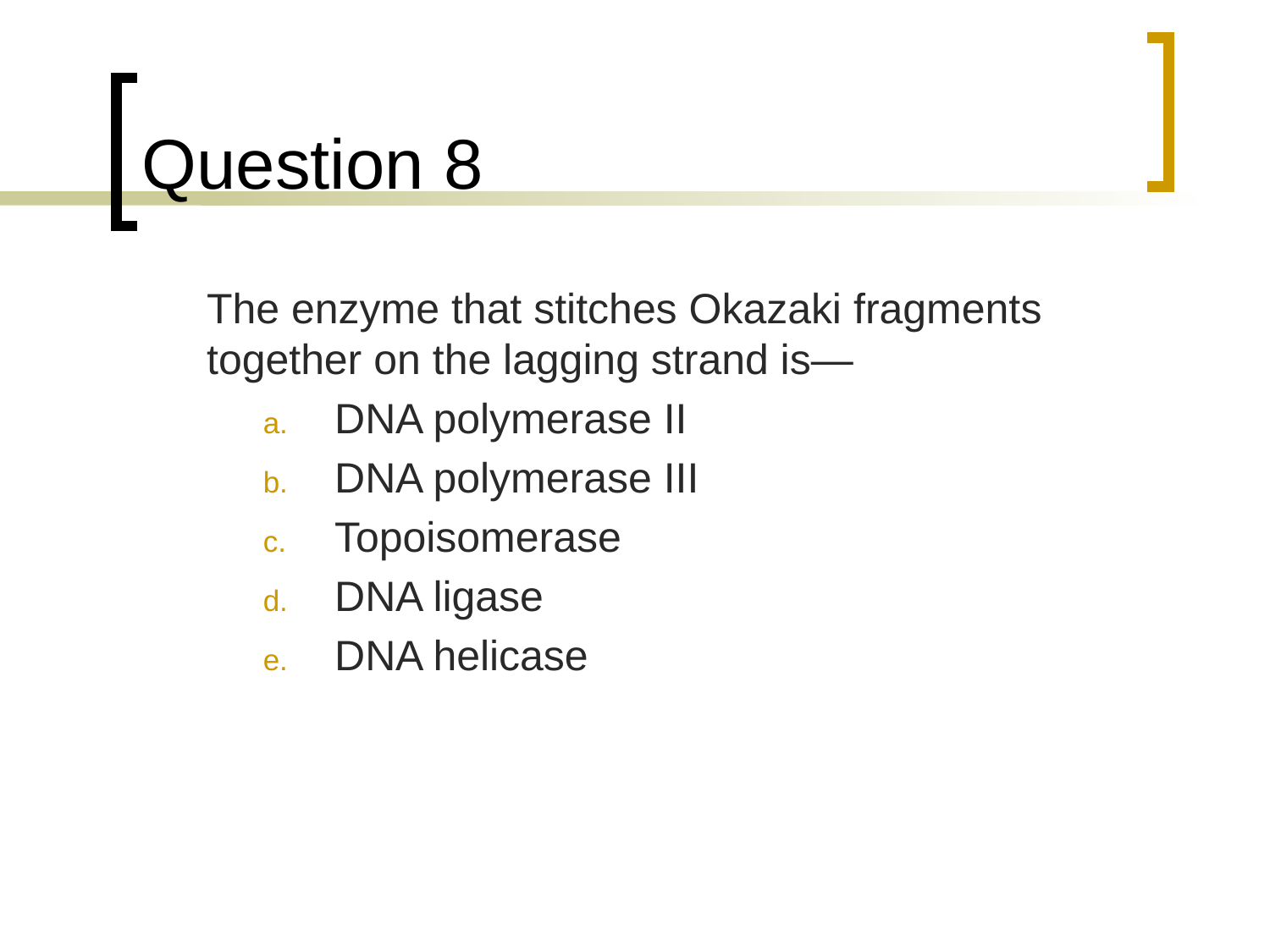

# Question 8
	The enzyme that stitches Okazaki fragments together on the lagging strand is—
DNA polymerase II
DNA polymerase III
Topoisomerase
DNA ligase
DNA helicase